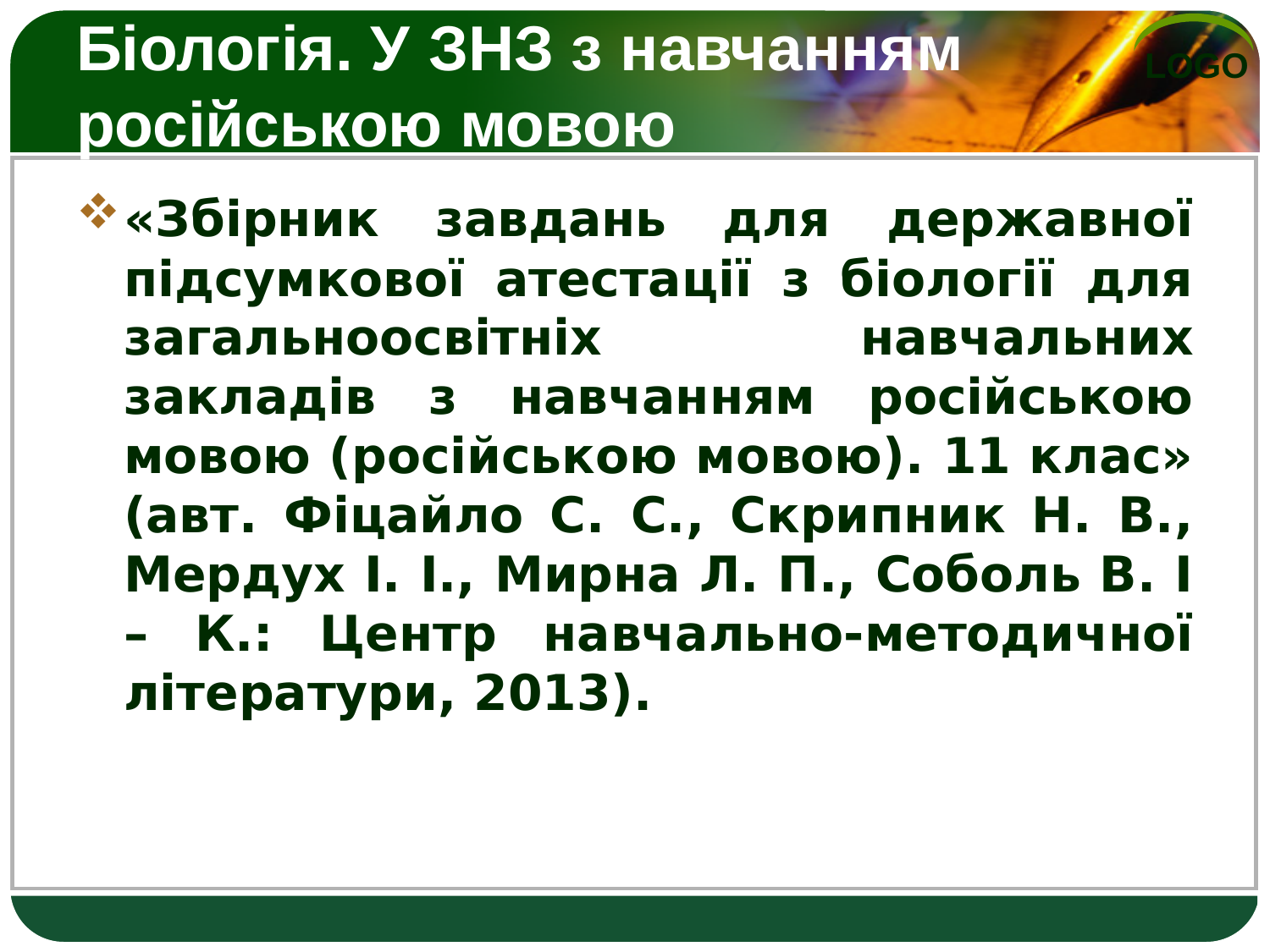

# Біологія. У ЗНЗ з навчанням російською мовою
«Збірник завдань для державної підсумкової атестації з біології для загальноосвітніх навчальних закладів з навчанням російською мовою (російською мовою). 11 клас» (авт. Фіцайло С. С., Скрипник Н. В., Мердух І. І., Мирна Л. П., Соболь В. І – К.: Центр навчально-методичної літератури, 2013).